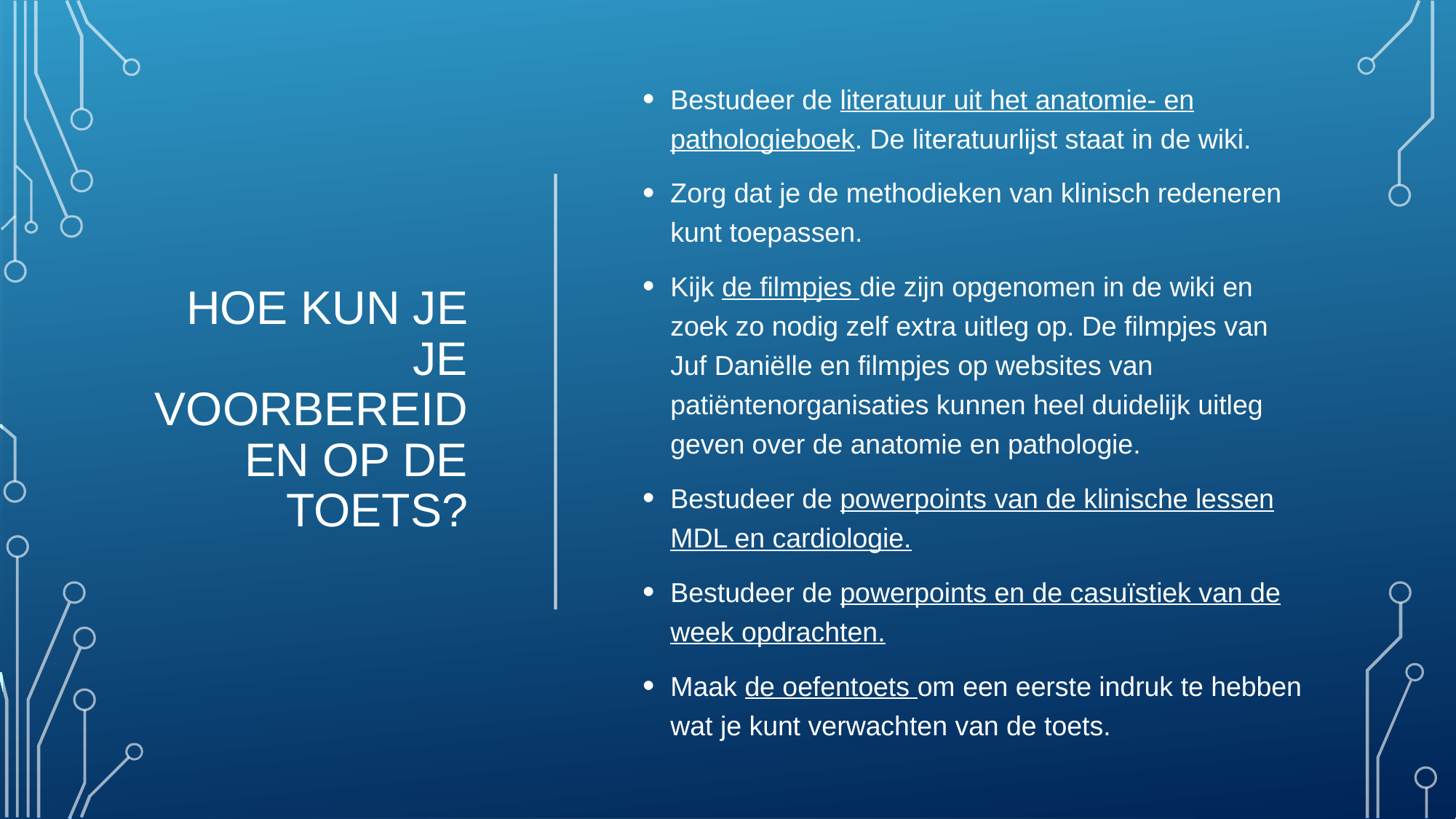

Bestudeer de literatuur uit het anatomie- en pathologieboek. De literatuurlijst staat in de wiki.
Zorg dat je de methodieken van klinisch redeneren kunt toepassen.
Kijk de filmpjes die zijn opgenomen in de wiki en zoek zo nodig zelf extra uitleg op. De filmpjes van Juf Daniëlle en filmpjes op websites van  patiëntenorganisaties kunnen heel duidelijk uitleg geven over de anatomie en pathologie.
Bestudeer de powerpoints van de klinische lessen MDL en cardiologie.
Bestudeer de powerpoints en de casuïstiek van de week opdrachten.
Maak de oefentoets om een eerste indruk te hebben wat je kunt verwachten van de toets.
# Hoe kun je je voorbereiden op de toets?